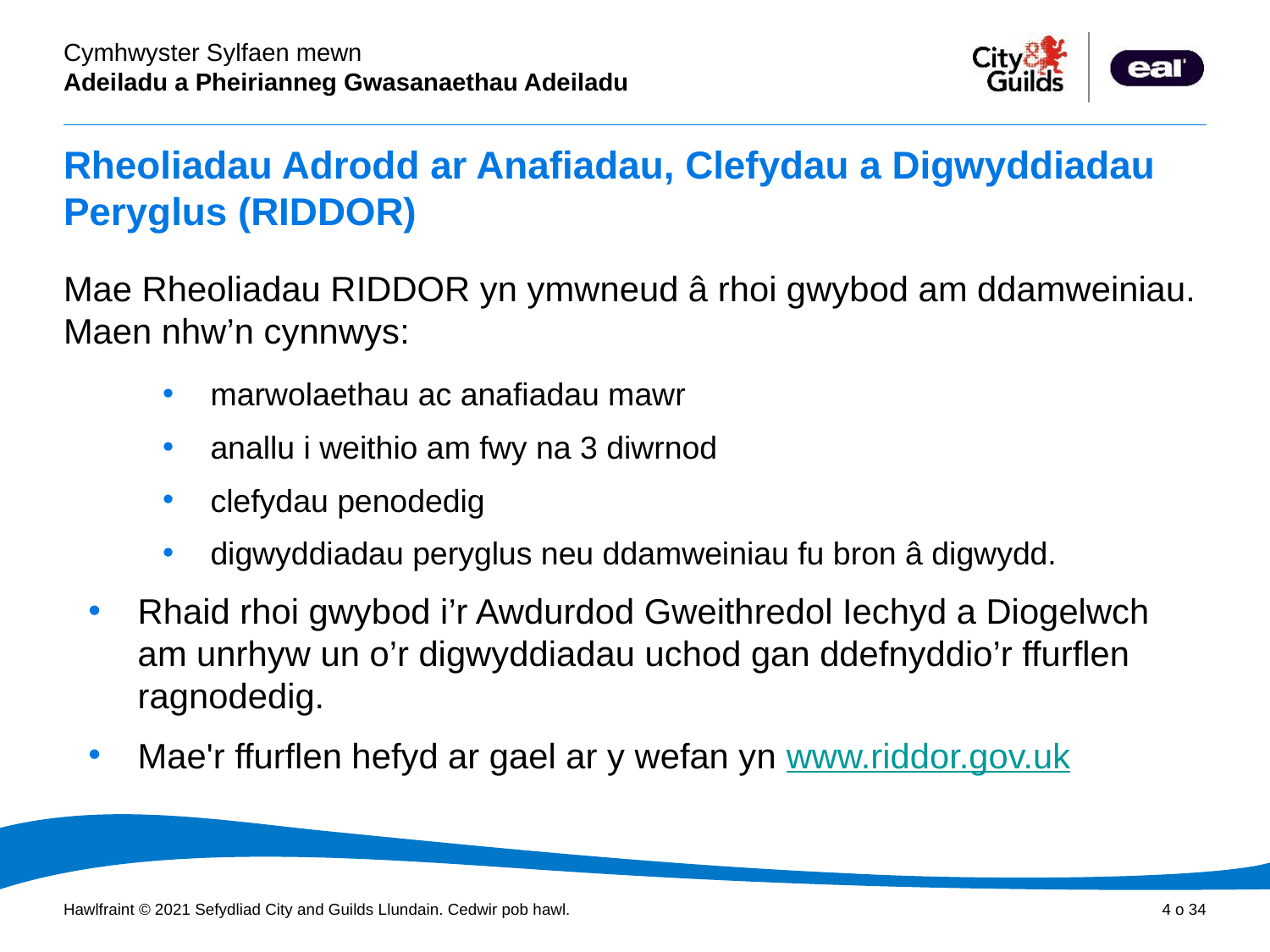

# Rheoliadau Adrodd ar Anafiadau, Clefydau a Digwyddiadau Peryglus (RIDDOR)
Mae Rheoliadau RIDDOR yn ymwneud â rhoi gwybod am ddamweiniau. Maen nhw’n cynnwys:
marwolaethau ac anafiadau mawr
anallu i weithio am fwy na 3 diwrnod
clefydau penodedig
digwyddiadau peryglus neu ddamweiniau fu bron â digwydd.
Rhaid rhoi gwybod i’r Awdurdod Gweithredol Iechyd a Diogelwch am unrhyw un o’r digwyddiadau uchod gan ddefnyddio’r ffurflen ragnodedig.
Mae'r ffurflen hefyd ar gael ar y wefan yn www.riddor.gov.uk